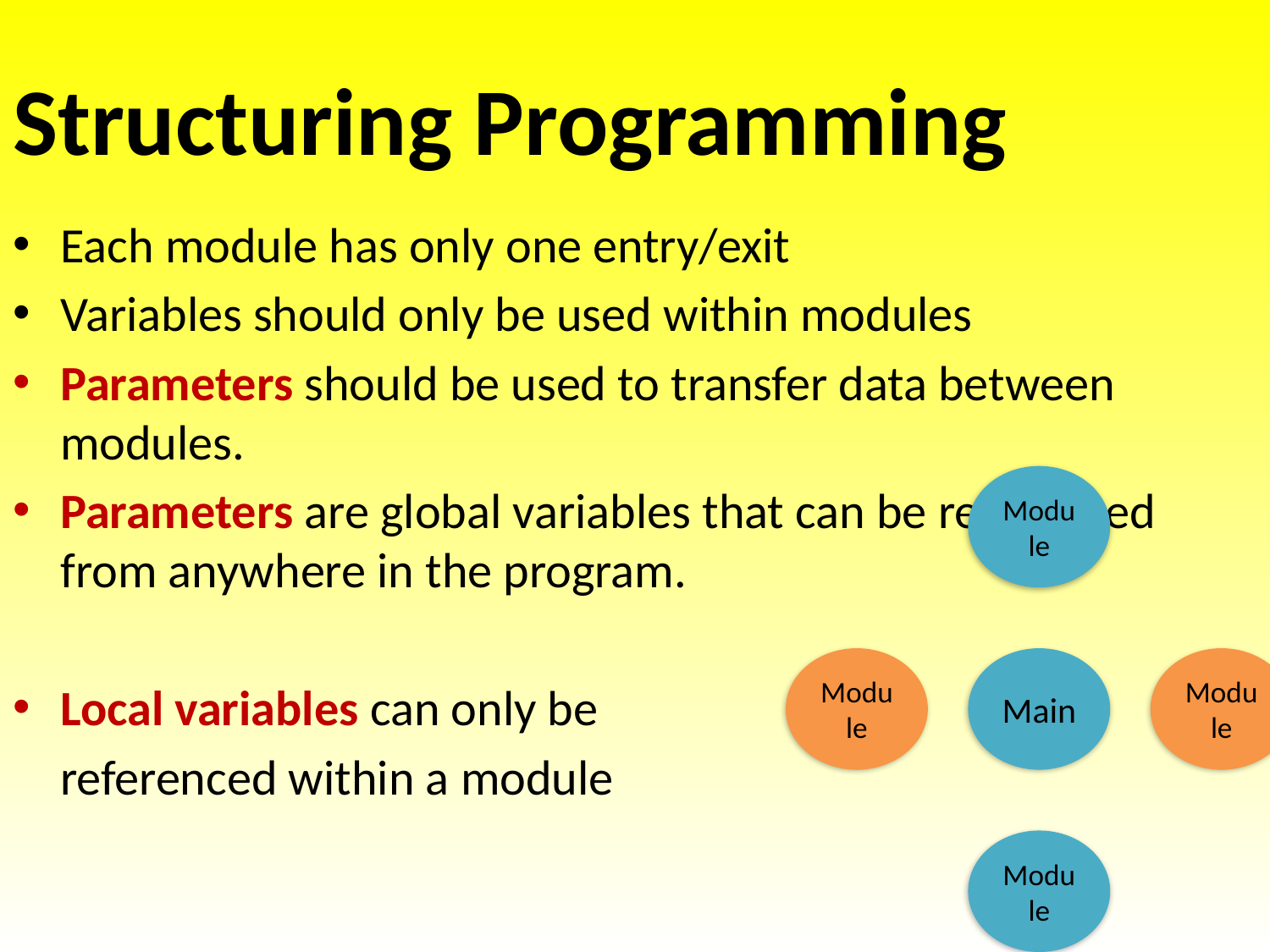

# Structuring Programming

Each module has only one entry/exit
Variables should only be used within modules
Parameters should be used to transfer data between modules.
Parameters are global variables that can be referenced from anywhere in the program.

Local variables can only be
	referenced within a module

Main
Module
Module
Module
Module